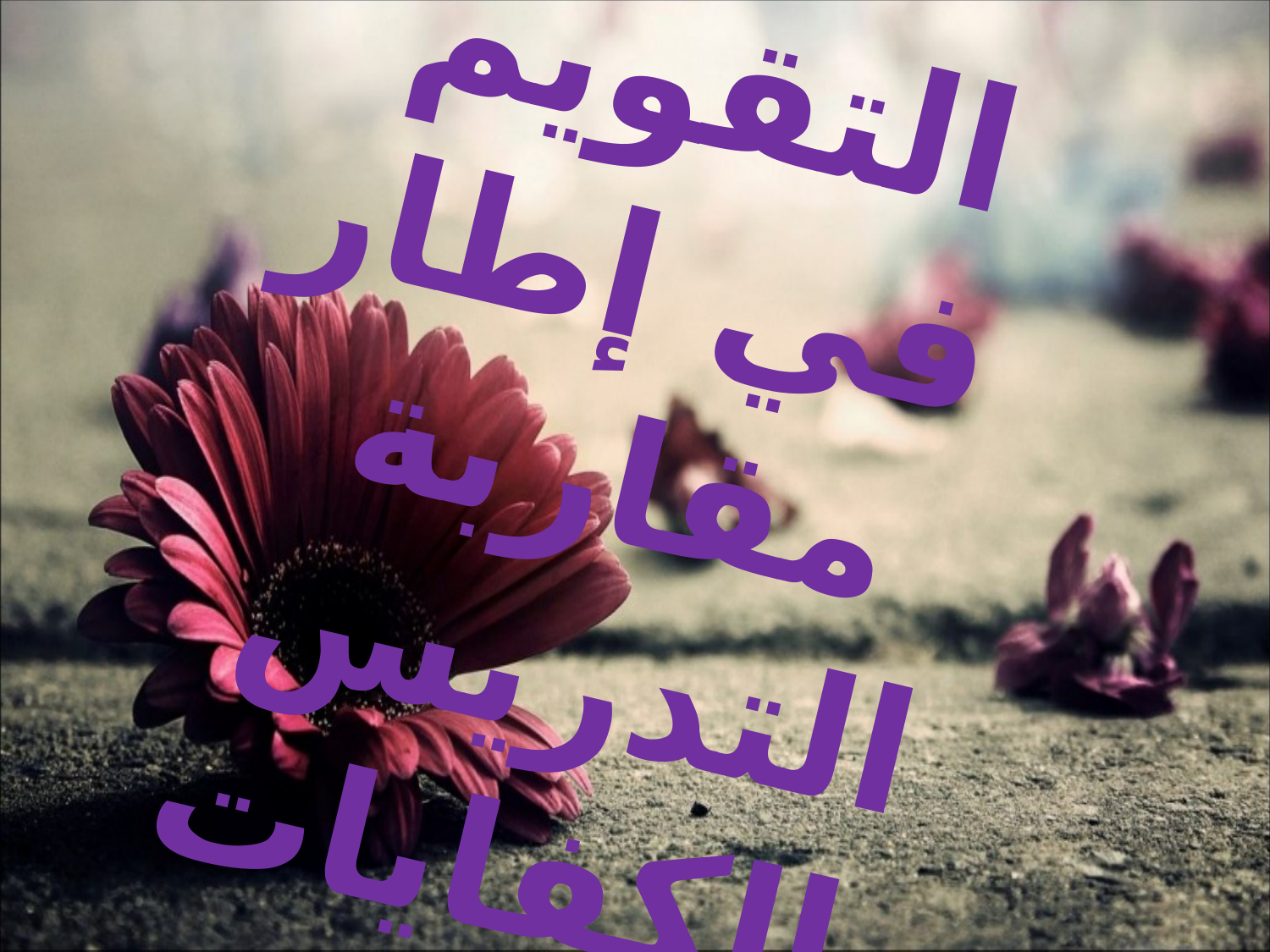

# التقويم في إطار مقاربة التدريس بالكفايات